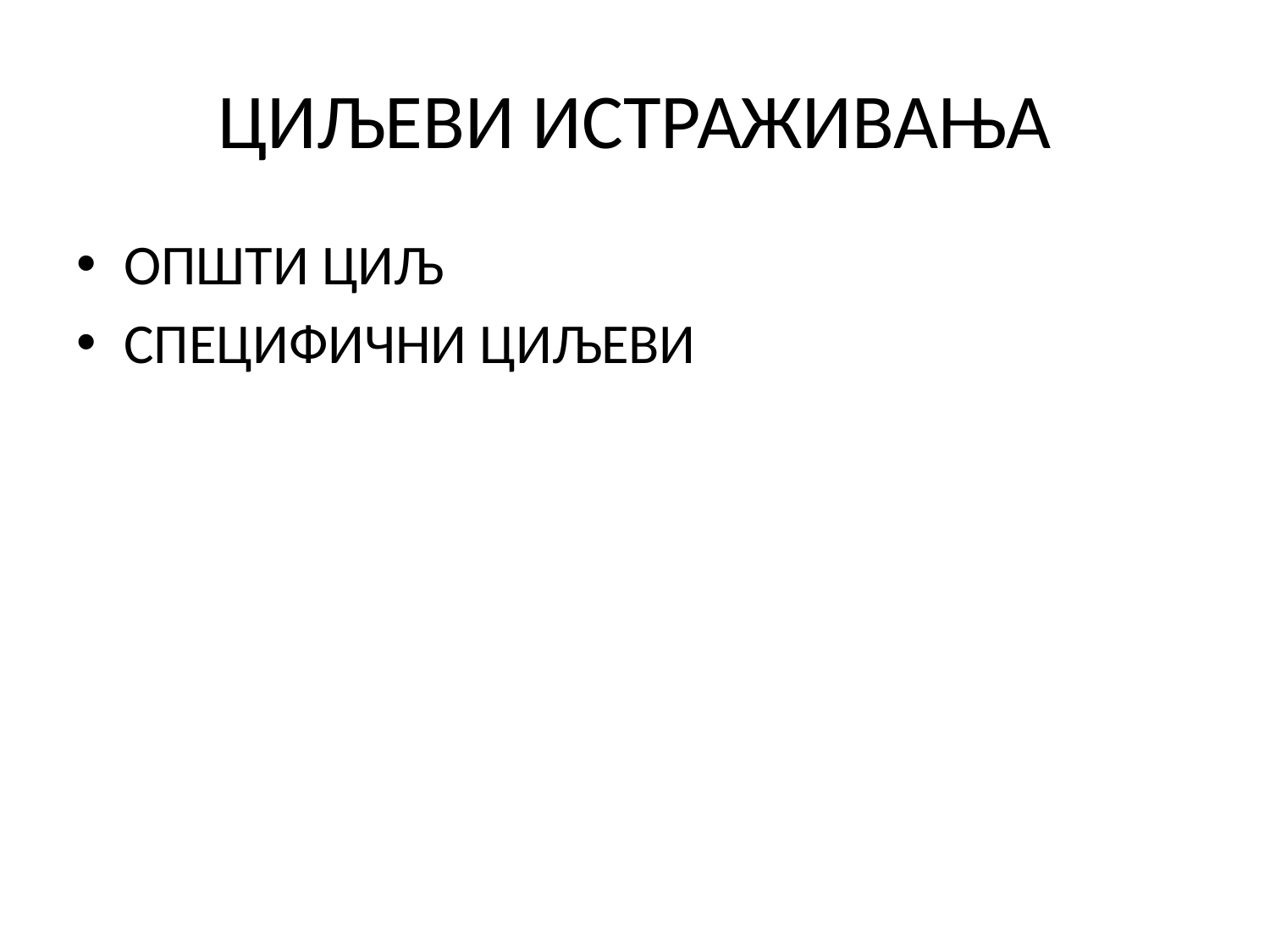

# ЦИЉЕВИ ИСТРАЖИВАЊА
ОПШТИ ЦИЉ
СПЕЦИФИЧНИ ЦИЉЕВИ